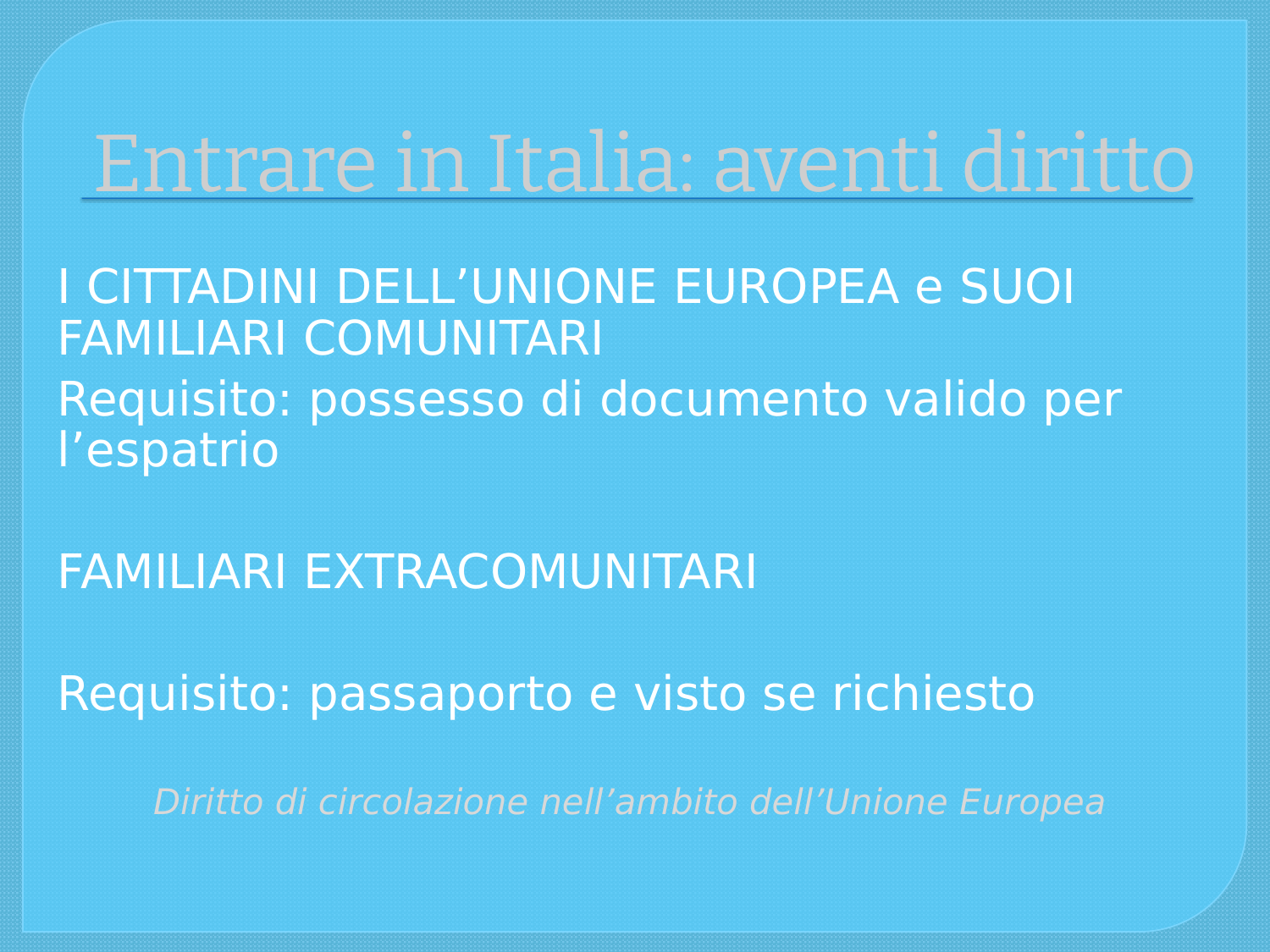

# Entrare in Italia: aventi diritto
I CITTADINI DELL’UNIONE EUROPEA e SUOI FAMILIARI COMUNITARI
Requisito: possesso di documento valido per l’espatrio

FAMILIARI EXTRACOMUNITARI

Requisito: passaporto e visto se richiesto

Diritto di circolazione nell’ambito dell’Unione Europea